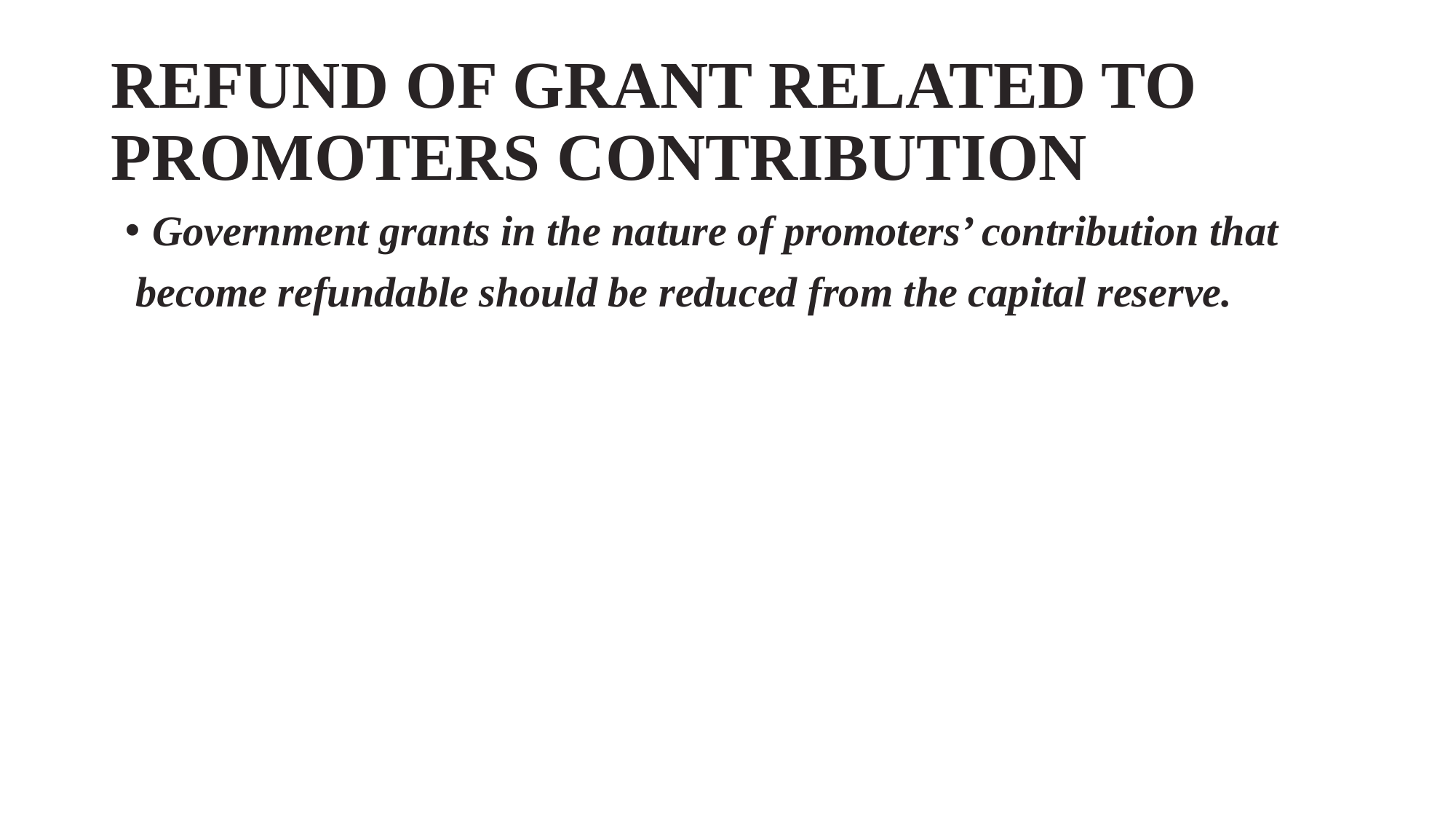

# REFUND OF GRANT RELATED TO PROMOTERS CONTRIBUTION
Government grants in the nature of promoters’ contribution that
 become refundable should be reduced from the capital reserve.